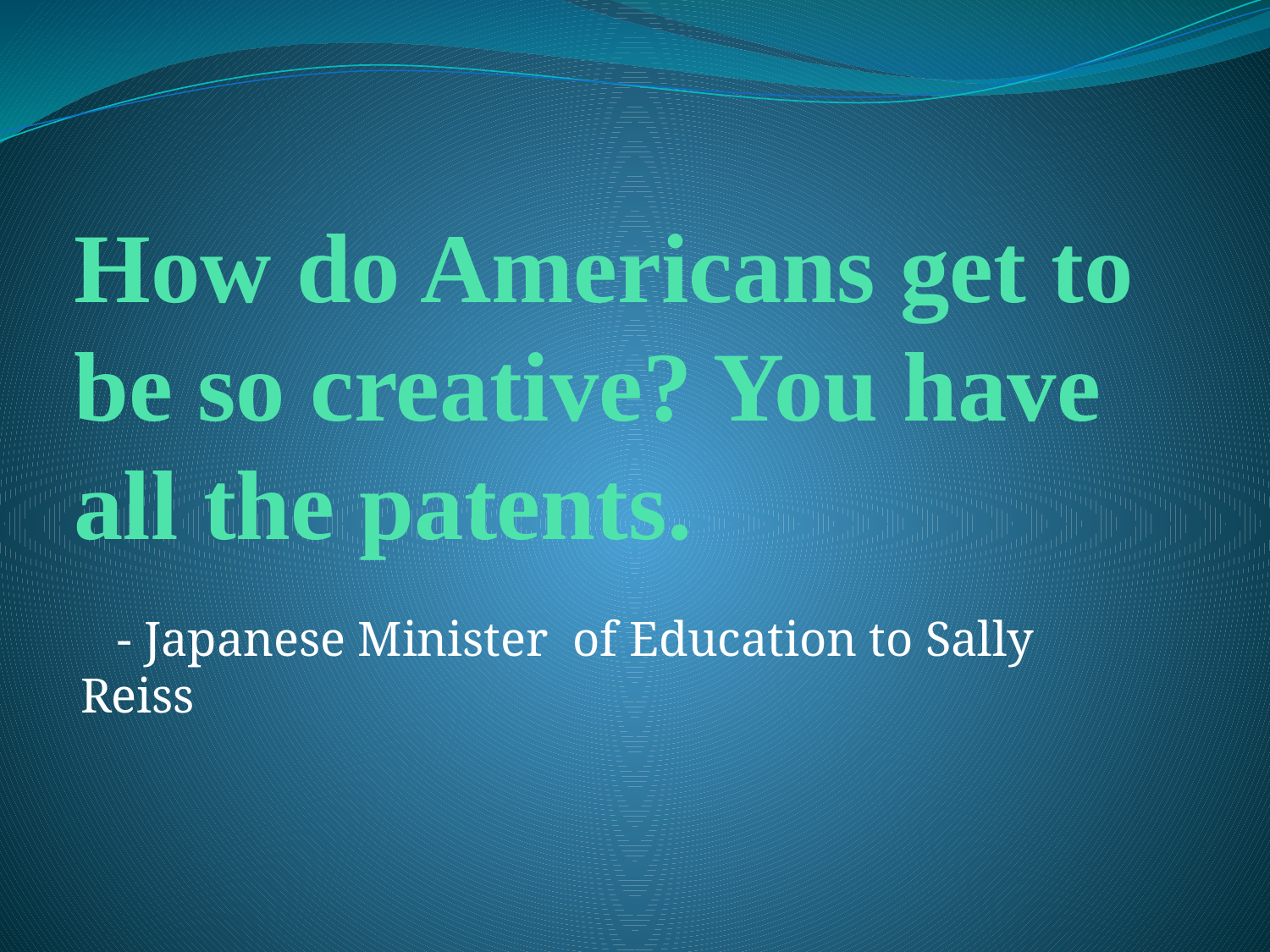

# How do Americans get to be so creative? You have all the patents.
   - Japanese Minister  of Education to Sally Reiss